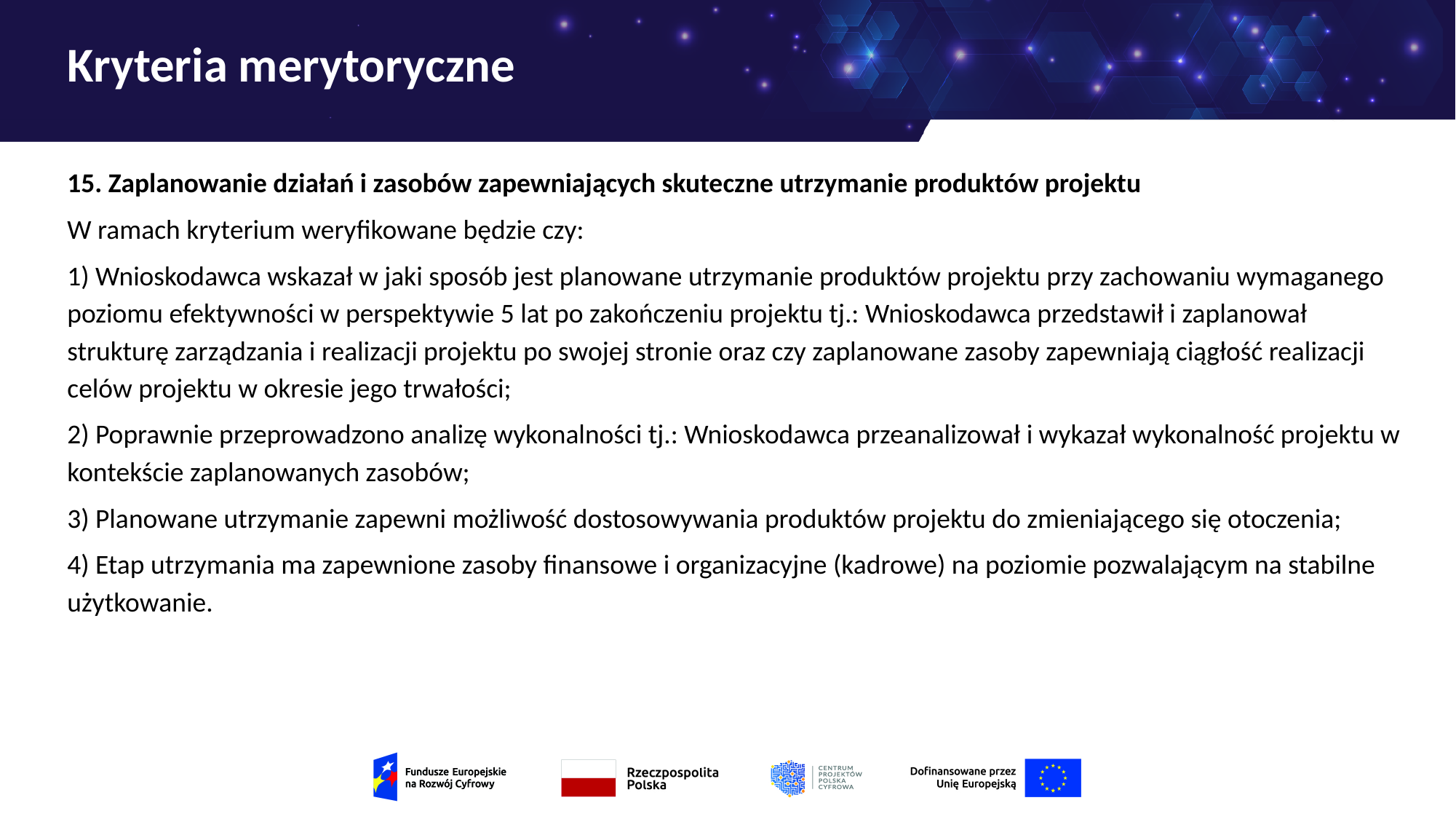

# Kryteria merytoryczne
15. Zaplanowanie działań i zasobów zapewniających skuteczne utrzymanie produktów projektu
W ramach kryterium weryfikowane będzie czy:
1) Wnioskodawca wskazał w jaki sposób jest planowane utrzymanie produktów projektu przy zachowaniu wymaganego poziomu efektywności w perspektywie 5 lat po zakończeniu projektu tj.: Wnioskodawca przedstawił i zaplanował strukturę zarządzania i realizacji projektu po swojej stronie oraz czy zaplanowane zasoby zapewniają ciągłość realizacji celów projektu w okresie jego trwałości;
2) Poprawnie przeprowadzono analizę wykonalności tj.: Wnioskodawca przeanalizował i wykazał wykonalność projektu w kontekście zaplanowanych zasobów;
3) Planowane utrzymanie zapewni możliwość dostosowywania produktów projektu do zmieniającego się otoczenia;
4) Etap utrzymania ma zapewnione zasoby finansowe i organizacyjne (kadrowe) na poziomie pozwalającym na stabilne użytkowanie.